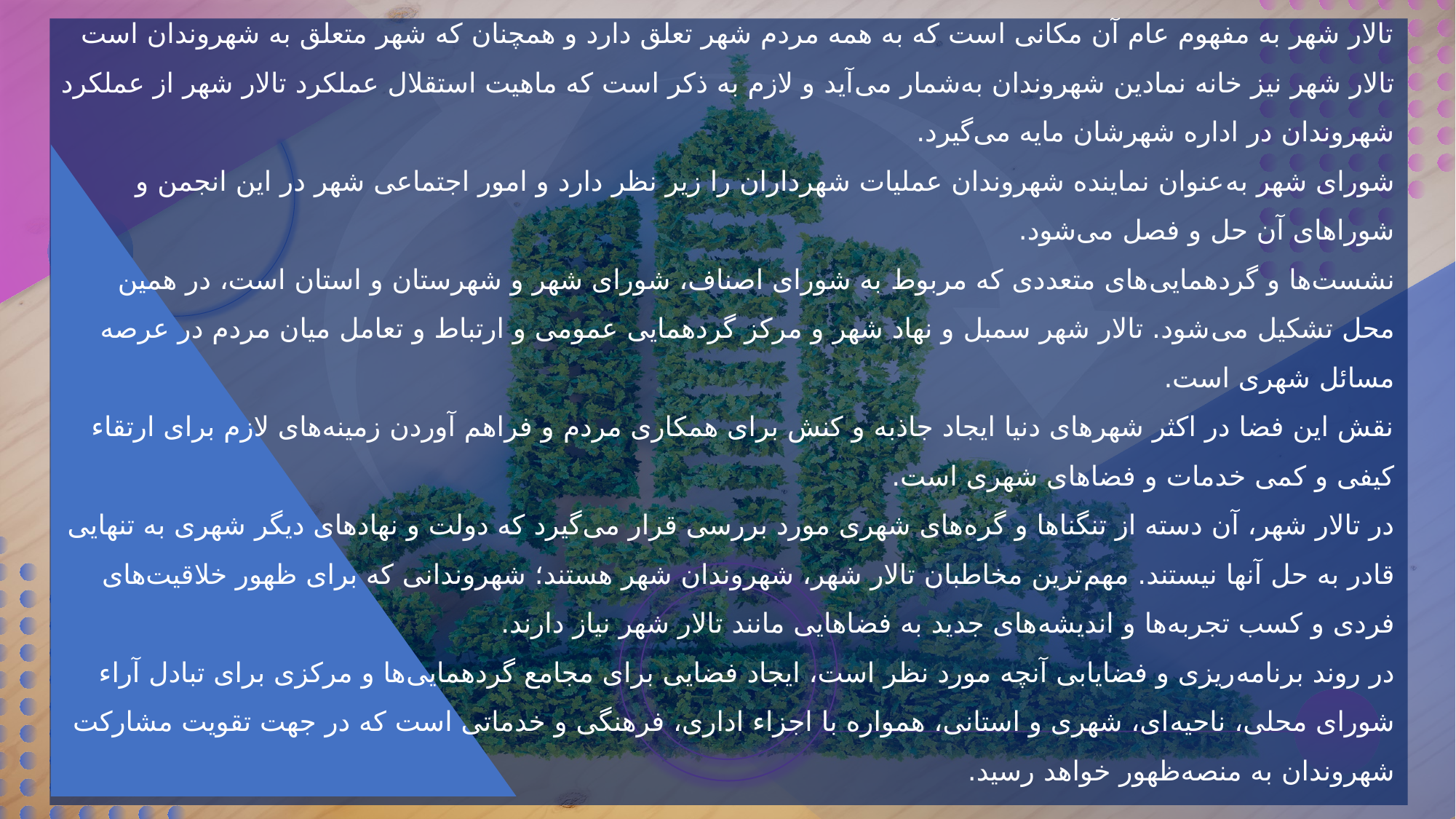

تالار شهر به مفهوم عام آن مکانی است که به همه مردم شهر تعلق دارد و همچنان که شهر متعلق به شهروندان است تالار شهر نیز خانه نمادین شهروندان به‌شمار می‌آید و لازم به ذکر است که ماهیت استقلال عملکرد تالار شهر از عملکرد شهروندان در اداره شهرشان مایه می‌گیرد.
شورای شهر به‌عنوان نماینده شهروندان عملیات شهرداران را زیر نظر دارد و امور اجتماعی شهر در این انجمن و شوراهای آن حل و فصل می‌شود.
نشست‌ها و گردهمایی‌های متعددی که مربوط به شورای اصناف، شورای شهر و شهرستان و استان است، در همین محل تشکیل می‌‌شود. تالار شهر سمبل و نهاد شهر و مرکز گردهمایی عمومی و ارتباط و تعامل میان مردم در عرصه مسائل شهری است.
نقش این فضا در اکثر شهرهای دنیا ایجاد جاذبه و کنش برای همکاری مردم و فراهم آوردن زمینه‌های لازم برای ارتقاء کیفی و کمی خدمات و فضاهای شهری است.
در تالار شهر، آن دسته از تنگناها و گره‌های شهری مورد بررسی قرار می‌گیرد که دولت و نهادهای دیگر شهری به تنهایی قادر به حل آنها نیستند. مهم‌ترین مخاطبان تالار شهر، شهروندان شهر هستند؛ شهروندانی که برای ظهور خلاقیت‌های فردی و کسب تجربه‌ها و اندیشه‌های جدید به فضاهایی مانند تالار شهر نیاز دارند.
در روند برنامه‌ریزی و فضایابی آنچه مورد نظر است، ایجاد فضایی برای مجامع گردهمایی‌ها و مرکزی برای تبادل آراء شورای محلی، ناحیه‌ای، شهری و استانی، همواره با اجزاء اداری، فرهنگی و خدماتی است که در جهت تقویت مشارکت شهروندان به منصه‌ظهور خواهد رسید.

28